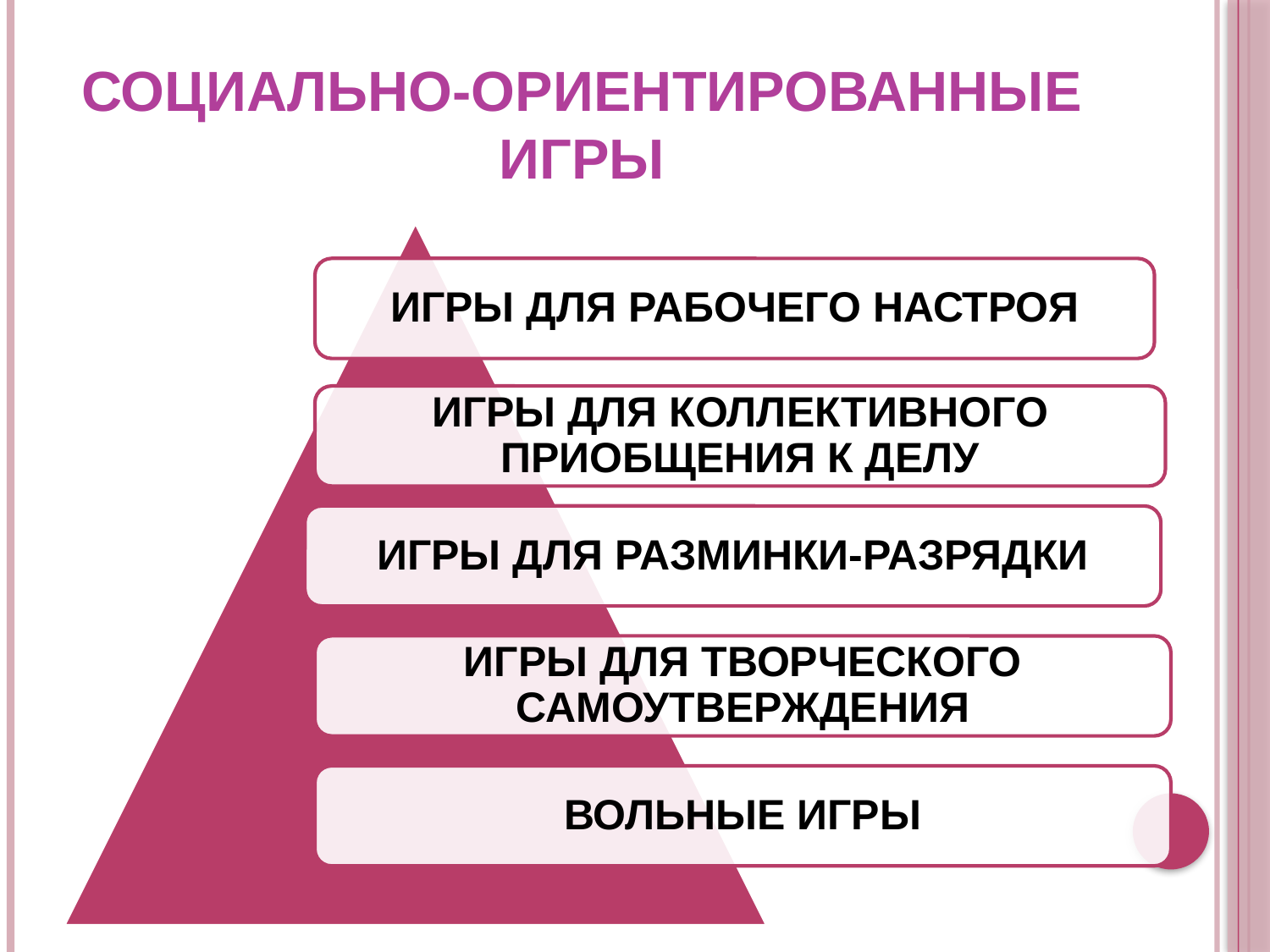

# СОЦИАЛЬНО-ОРИЕНТИРОВАННЫЕ ИГРЫ
ИГРЫ ДЛЯ РАБОЧЕГО НАСТРОЯ
ИГРЫ ДЛЯ КОЛЛЕКТИВНОГО ПРИОБЩЕНИЯ К ДЕЛУ
ИГРЫ ДЛЯ РАЗМИНКИ-РАЗРЯДКИ
ИГРЫ ДЛЯ ТВОРЧЕСКОГО САМОУТВЕРЖДЕНИЯ
ВОЛЬНЫЕ ИГРЫ